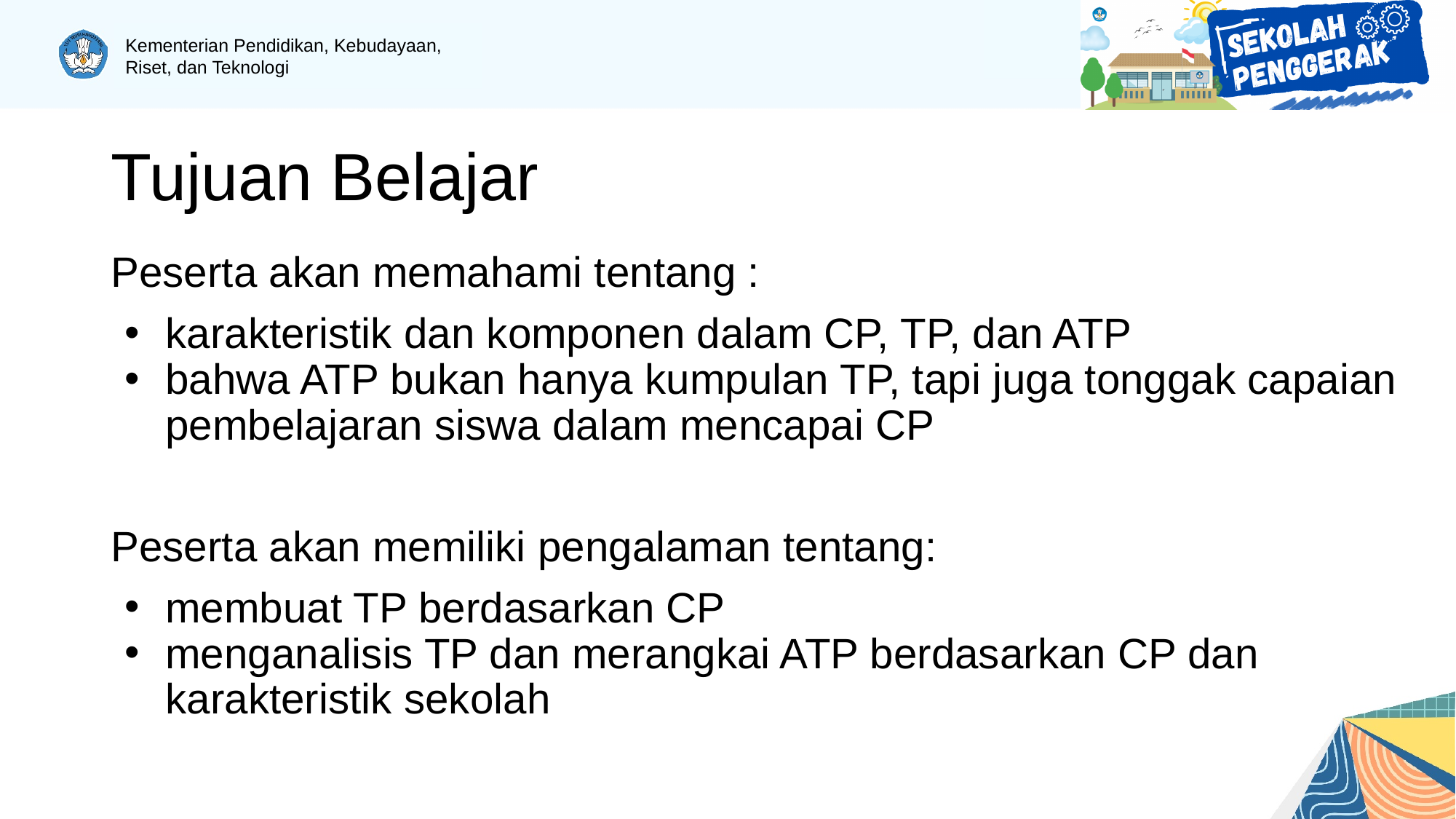

# Tujuan Belajar
Peserta akan memahami tentang :
karakteristik dan komponen dalam CP, TP, dan ATP
bahwa ATP bukan hanya kumpulan TP, tapi juga tonggak capaian pembelajaran siswa dalam mencapai CP

Peserta akan memiliki pengalaman tentang:
membuat TP berdasarkan CP
menganalisis TP dan merangkai ATP berdasarkan CP dan karakteristik sekolah